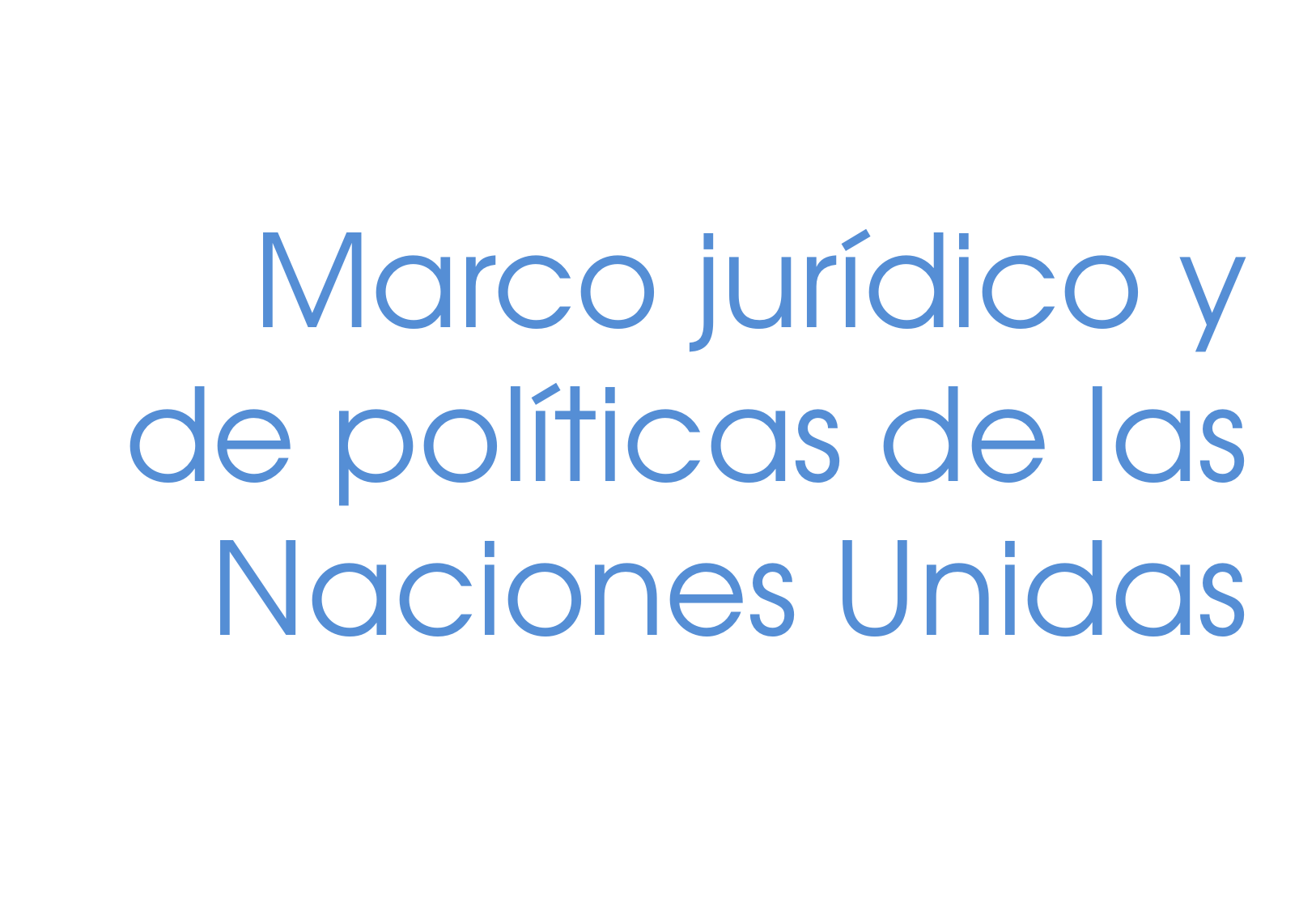

# Marco jurídico y de políticas de las Naciones Unidas